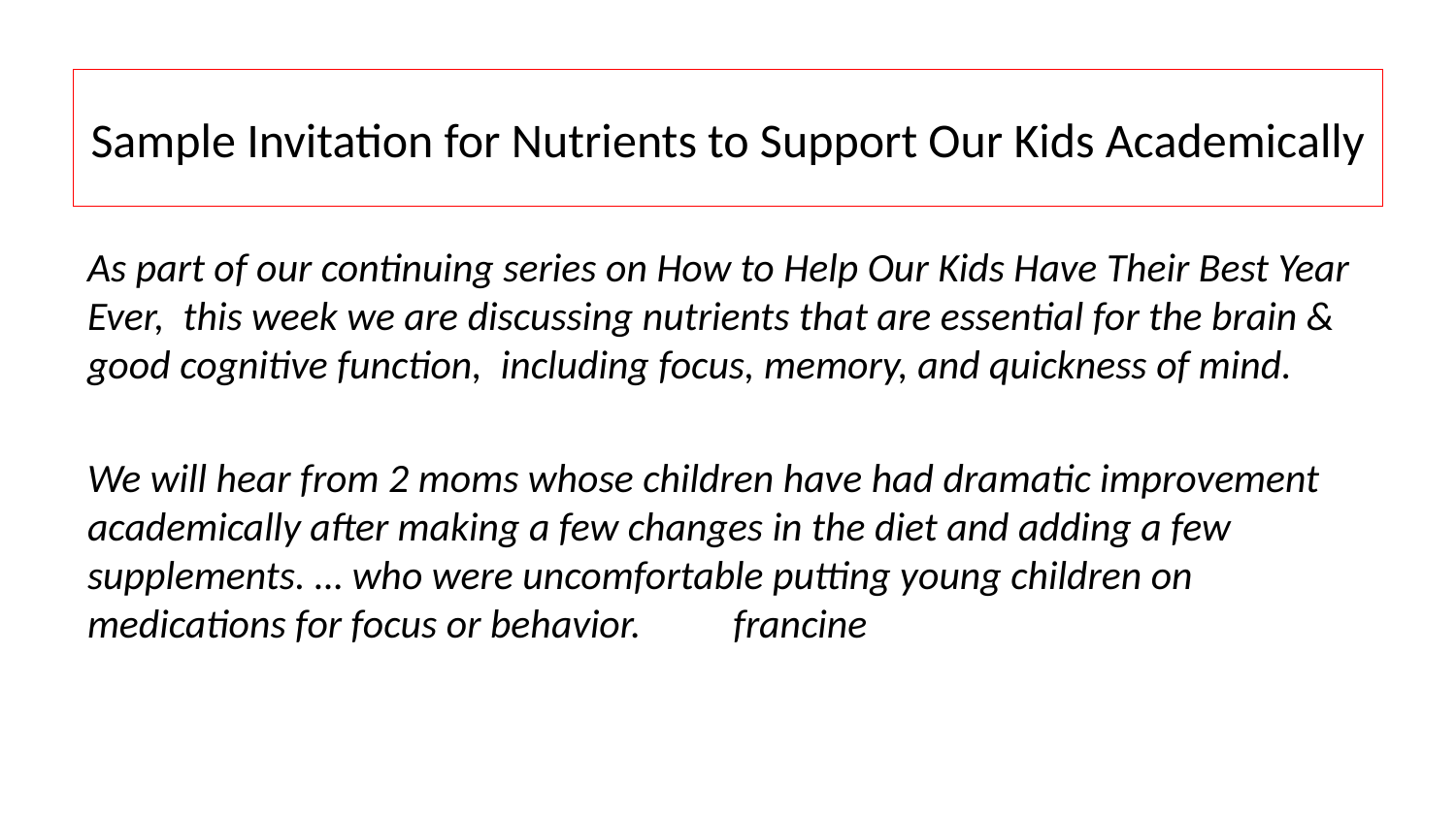

# Sample Invitation for Nutrients to Support Our Kids Academically
As part of our continuing series on How to Help Our Kids Have Their Best Year Ever,  this week we are discussing nutrients that are essential for the brain & good cognitive function,  including focus, memory, and quickness of mind.

We will hear from 2 moms whose children have had dramatic improvement academically after making a few changes in the diet and adding a few supplements. … who were uncomfortable putting young children on medications for focus or behavior.          francine